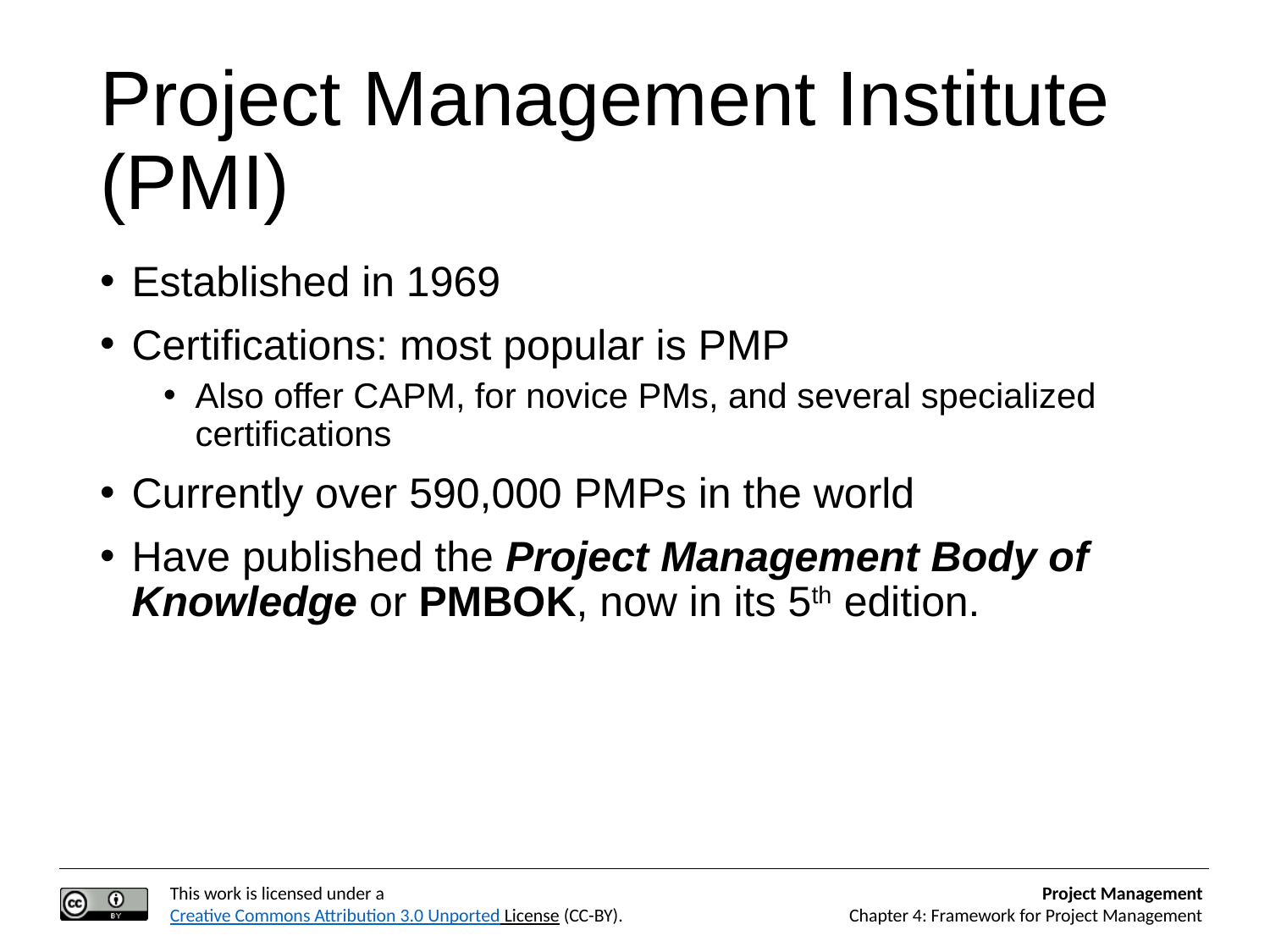

# Project Management Institute (PMI)
Established in 1969
Certifications: most popular is PMP
Also offer CAPM, for novice PMs, and several specialized certifications
Currently over 590,000 PMPs in the world
Have published the Project Management Body of Knowledge or PMBOK, now in its 5th edition.